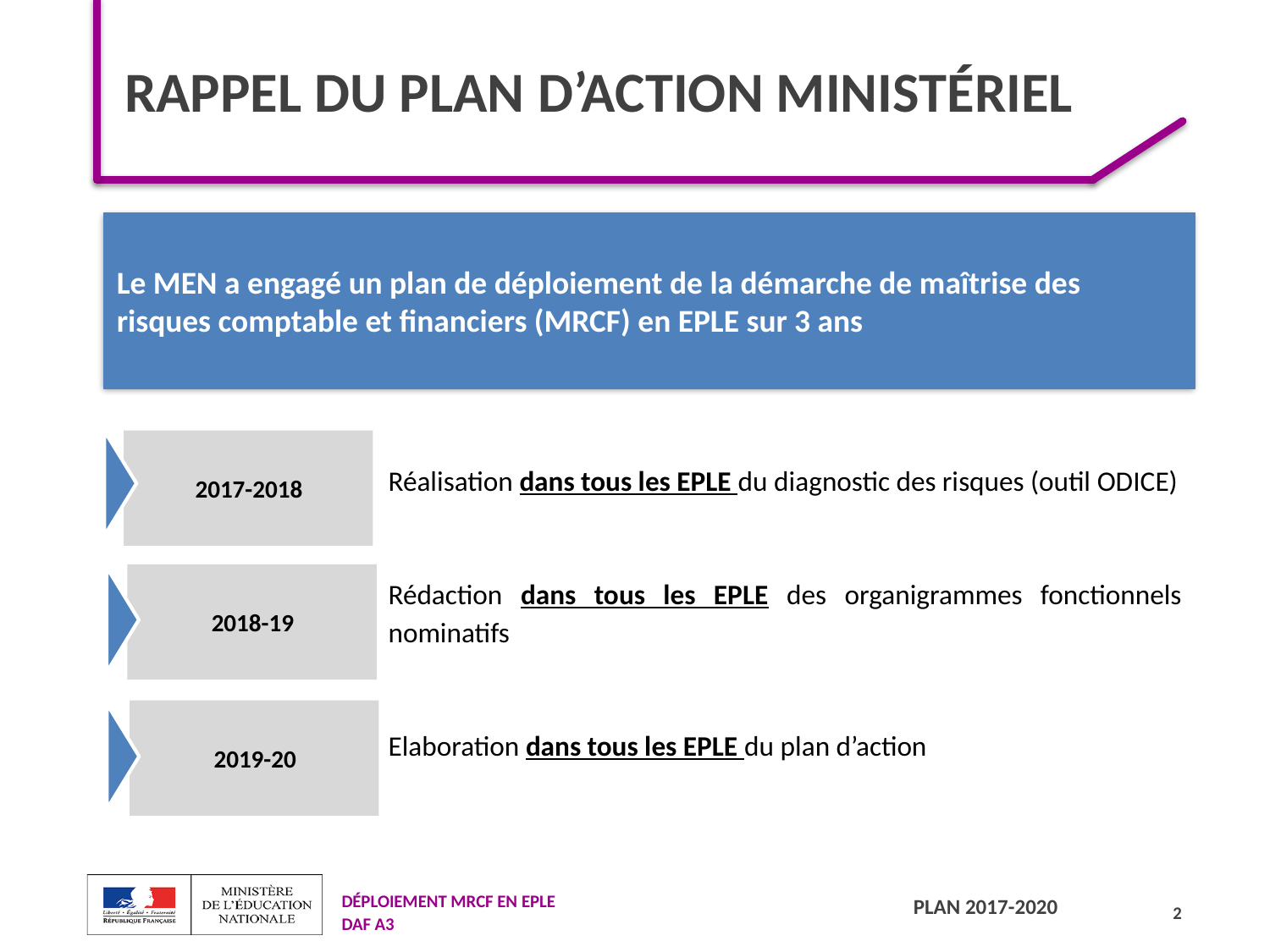

# Rappel du plan d’action ministériel
Le MEN a engagé un plan de déploiement de la démarche de maîtrise des risques comptable et financiers (MRCF) en EPLE sur 3 ans

Réalisation dans tous les EPLE du diagnostic des risques (outil ODICE)

Rédaction dans tous les EPLE des organigrammes fonctionnels nominatifs

Elaboration dans tous les EPLE du plan d’action

2017-2018

2018-19

2019-20

2